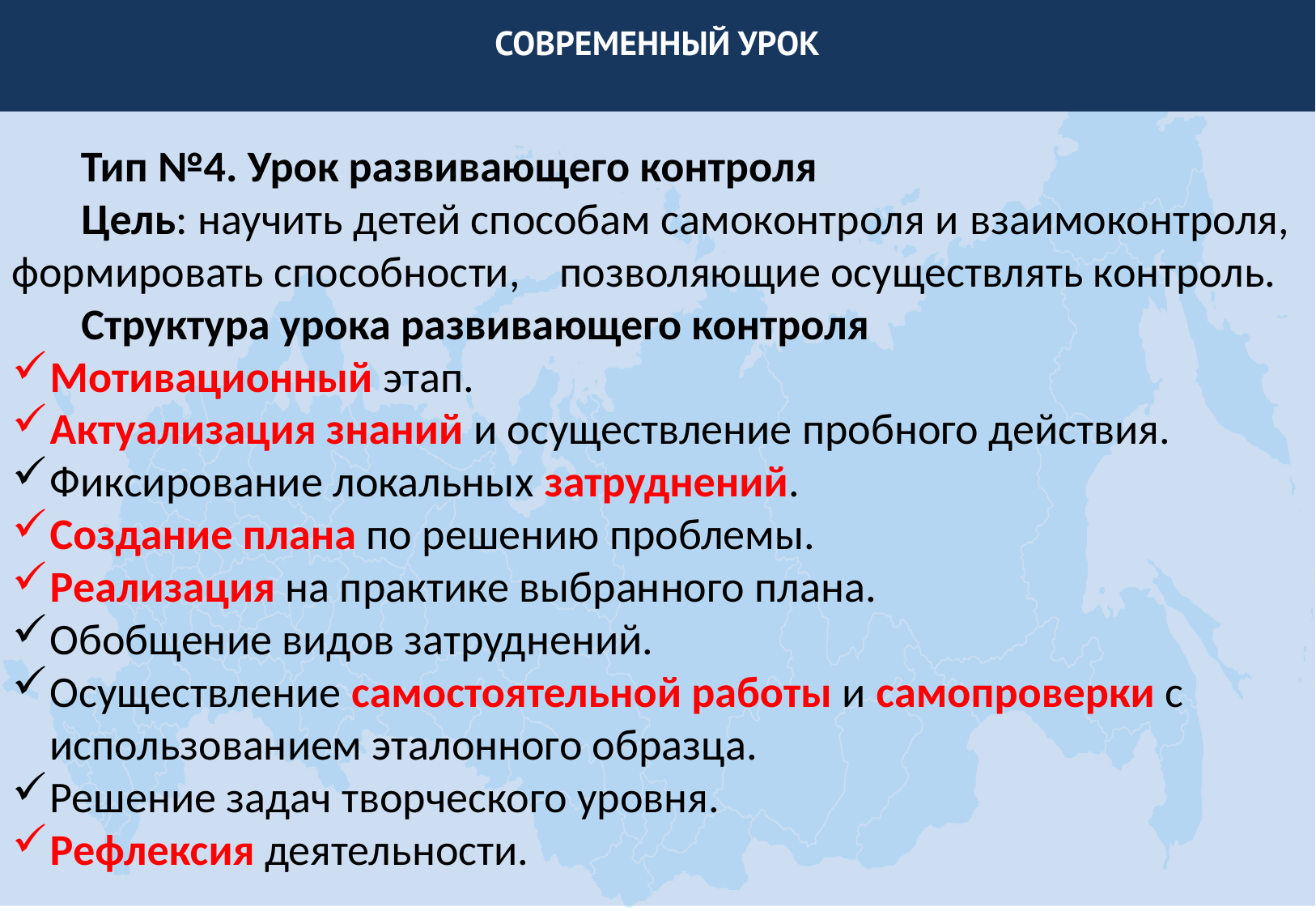

Организация  проведения
федерального этапа Конкурса
ЦЕНТР РЕАЛИЗАЦИИ
ГОСУДАРСТВЕННОЙ ОБРАЗОВАТЕЛЬНОЙ
ПОЛИТИКИ  И ИНФОРМАЦИОННЫХ
ТЕХНОЛОГИЙ
СОВРЕМЕННЫЙ УРОК
          Тип №4. Урок развивающего контроля
       Цель: научить детей способам самоконтроля и взаимоконтроля, формировать способности,    позволяющие осуществлять контроль.
       Структура урока развивающего контроля
Мотивационный этап.
Актуализация знаний и осуществление пробного действия.
Фиксирование локальных затруднений.
Создание плана по решению проблемы.
Реализация на практике выбранного плана.
Обобщение видов затруднений.
Осуществление самостоятельной работы и самопроверки с использованием эталонного образца.
Решение задач творческого уровня.
Рефлексия деятельности.